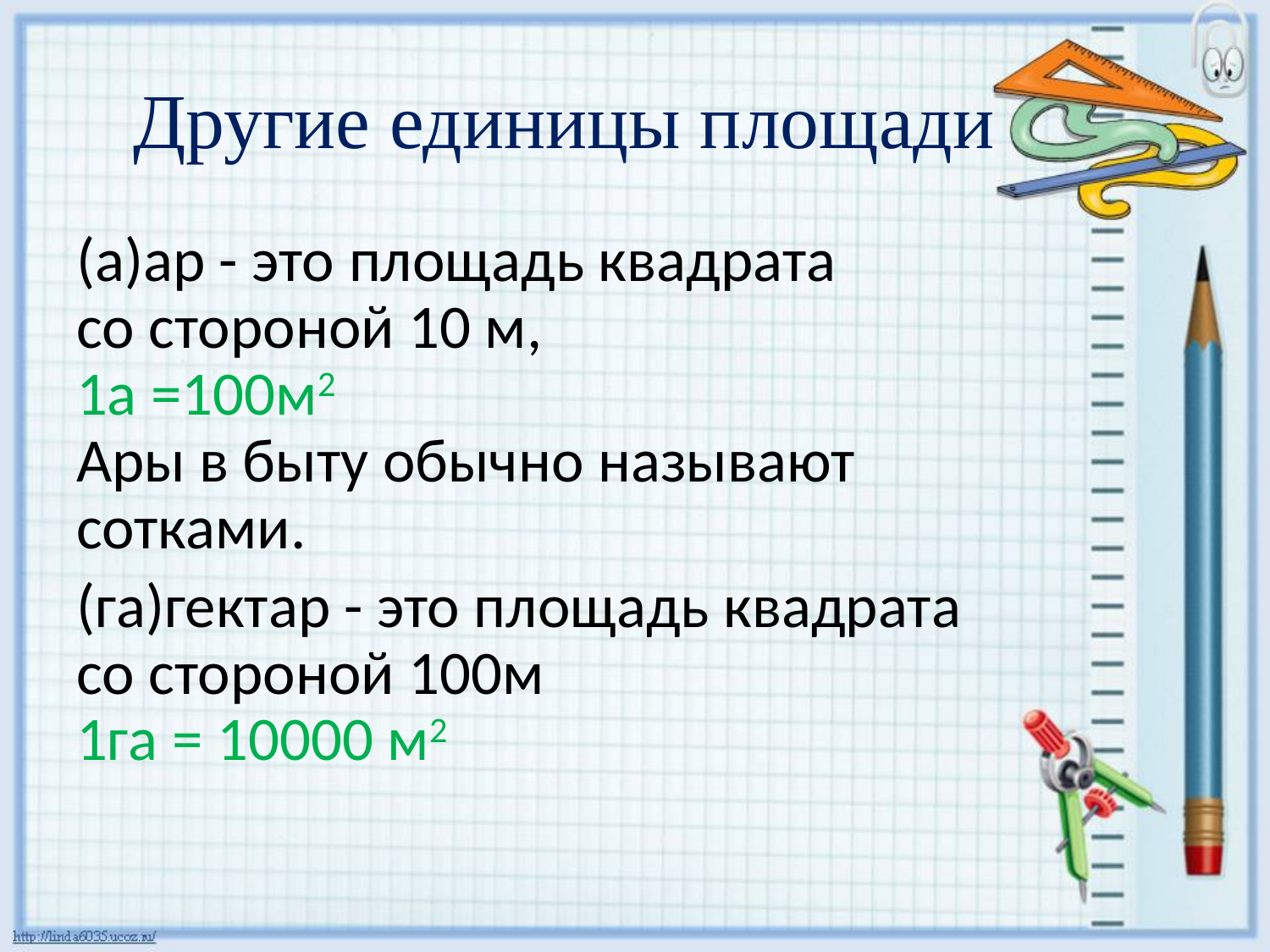

# Другие единицы площади
(а)ар - это площадь квадрата
со стороной 10 м,
1а =100м2
Ары в быту обычно называют сотками.
(га)гектар - это площадь квадрата
со стороной 100м
1га = 10000 м2